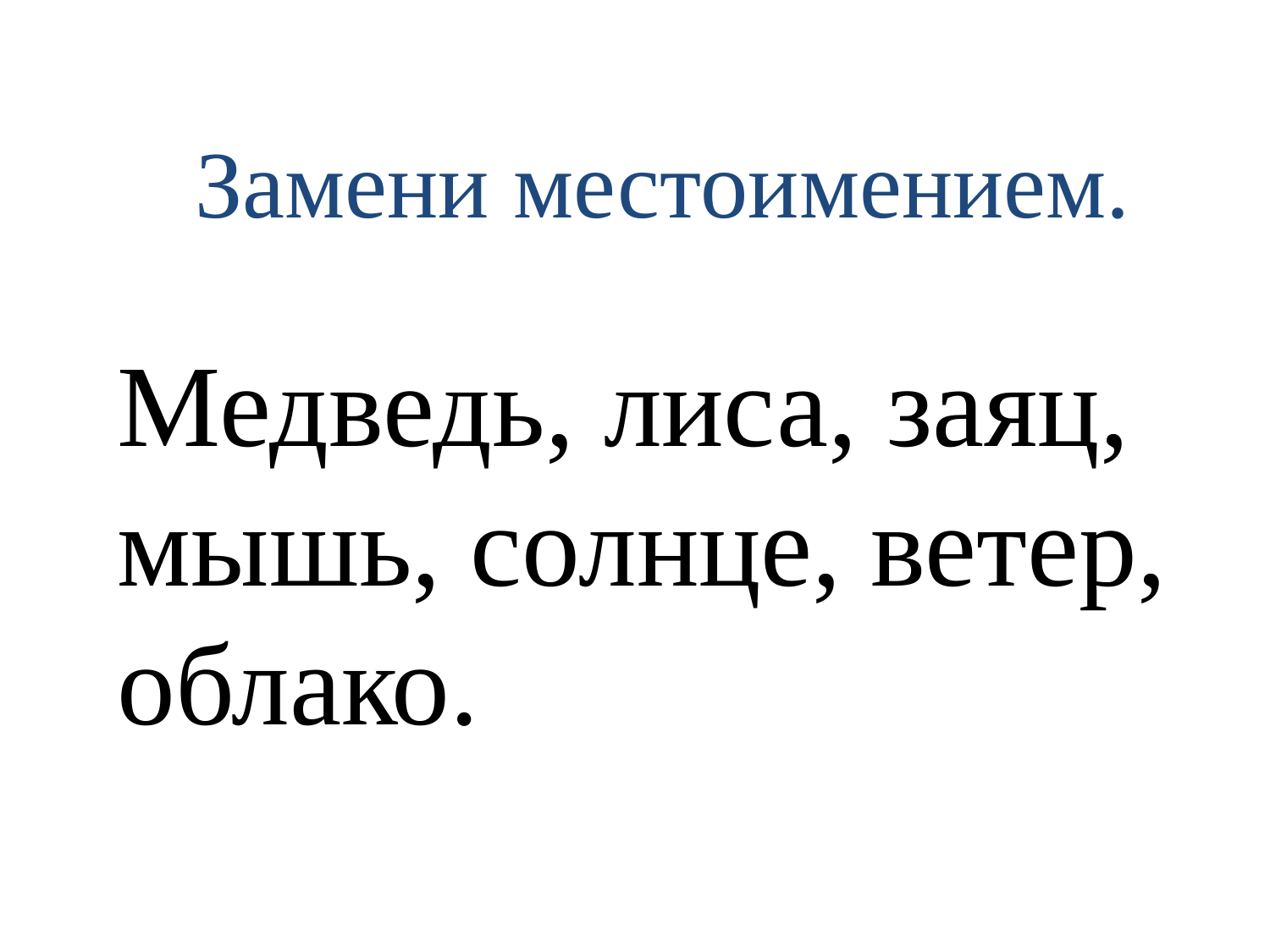

Замени местоимением.

Медведь, лиса, заяц, мышь, солнце, ветер, облако.